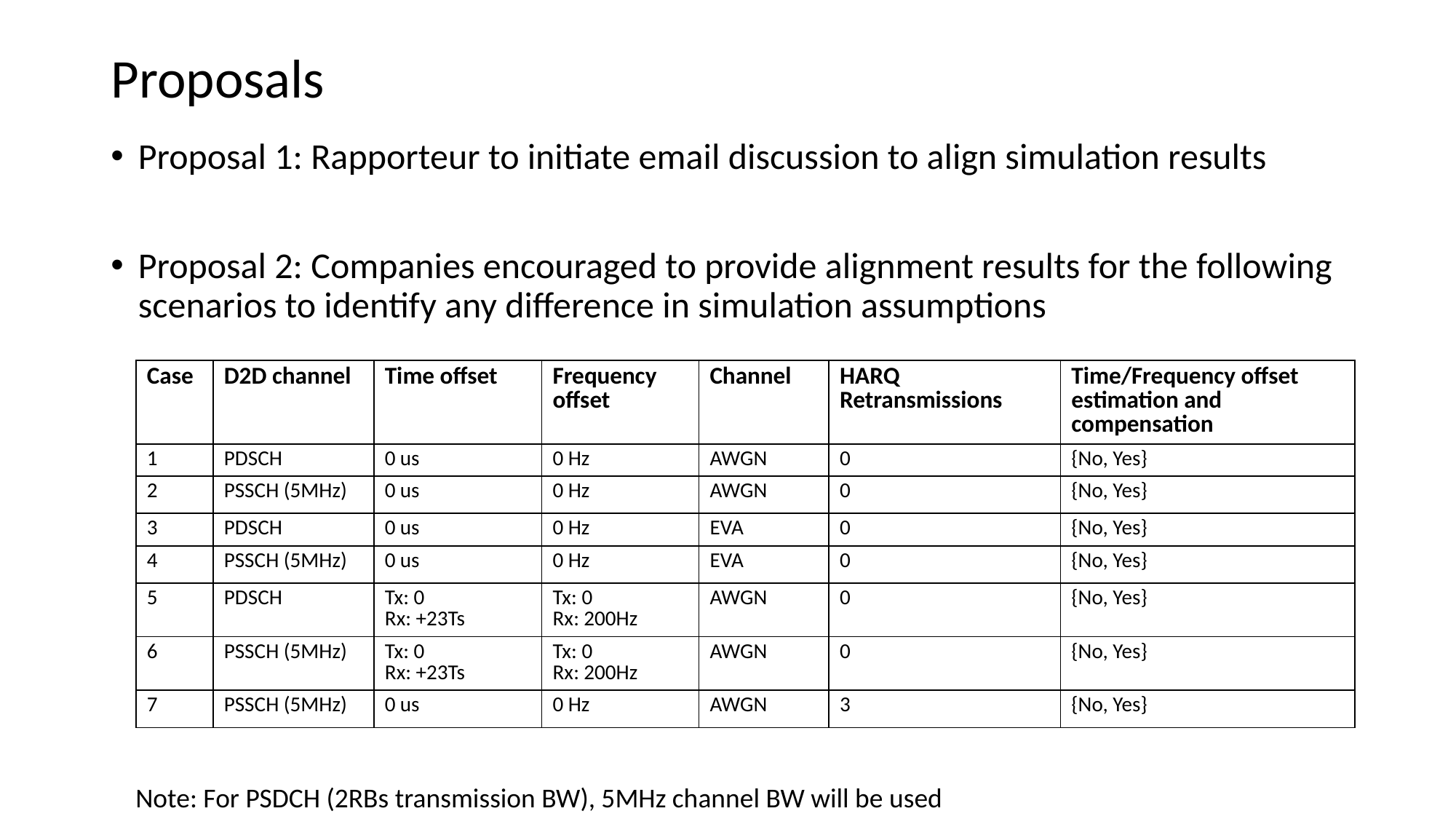

# Proposals
Proposal 1: Rapporteur to initiate email discussion to align simulation results

Proposal 2: Companies encouraged to provide alignment results for the following scenarios to identify any difference in simulation assumptions

| Case | D2D channel | Time offset | Frequency offset | Channel | HARQ Retransmissions | Time/Frequency offset estimation and compensation |
| --- | --- | --- | --- | --- | --- | --- |
| 1 | PDSCH | 0 us | 0 Hz | AWGN | 0 | {No, Yes} |
| 2 | PSSCH (5MHz) | 0 us | 0 Hz | AWGN | 0 | {No, Yes} |
| 3 | PDSCH | 0 us | 0 Hz | EVA | 0 | {No, Yes} |
| 4 | PSSCH (5MHz) | 0 us | 0 Hz | EVA | 0 | {No, Yes} |
| 5 | PDSCH | Tx: 0 Rx: +23Ts | Tx: 0 Rx: 200Hz | AWGN | 0 | {No, Yes} |
| 6 | PSSCH (5MHz) | Tx: 0 Rx: +23Ts | Tx: 0 Rx: 200Hz | AWGN | 0 | {No, Yes} |
| 7 | PSSCH (5MHz) | 0 us | 0 Hz | AWGN | 3 | {No, Yes} |
Note: For PSDCH (2RBs transmission BW), 5MHz channel BW will be used